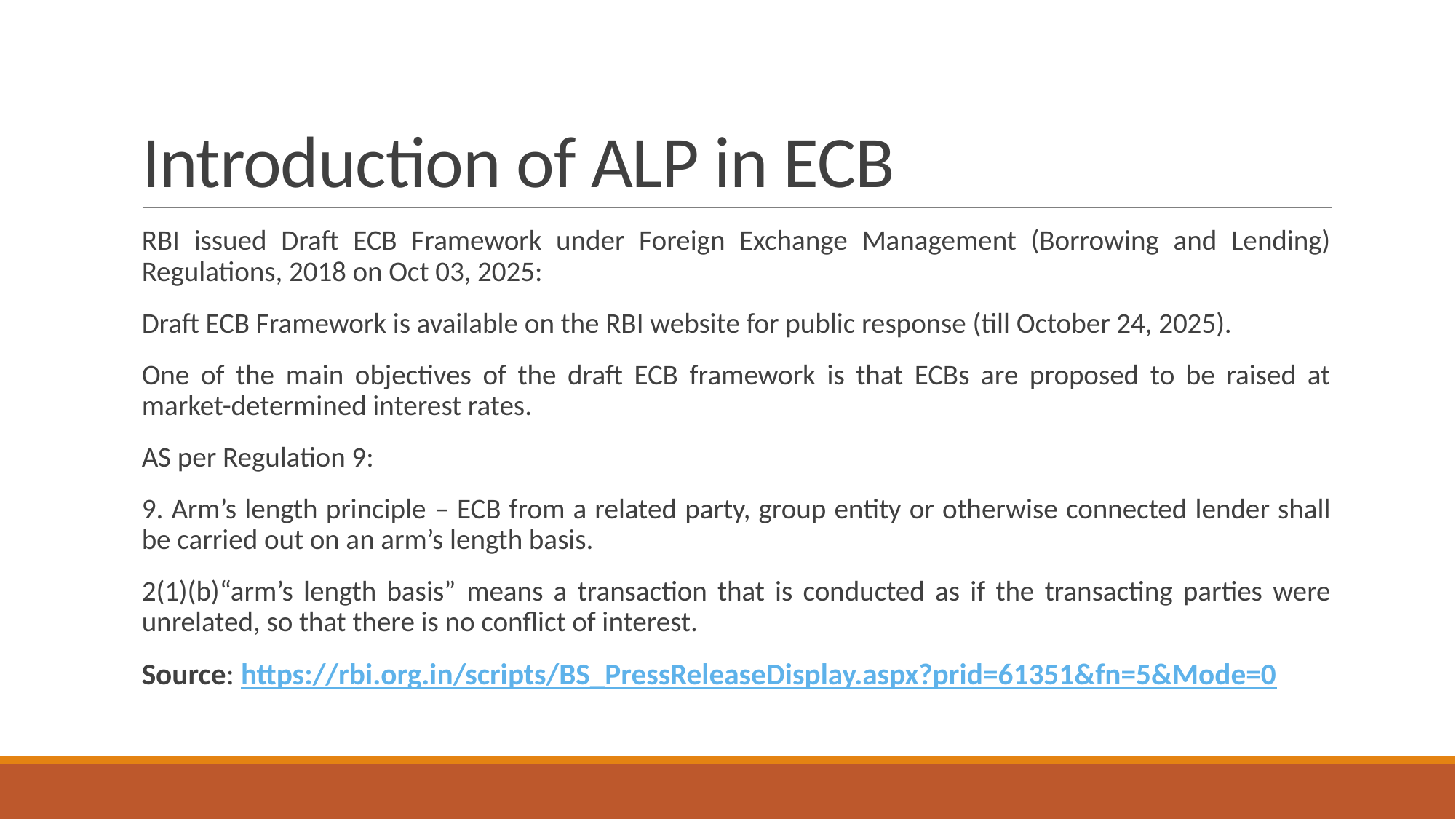

# Introduction of ALP in ECB
RBI issued Draft ECB Framework under Foreign Exchange Management (Borrowing and Lending) Regulations, 2018 on Oct 03, 2025:
Draft ECB Framework is available on the RBI website for public response (till October 24, 2025).
One of the main objectives of the draft ECB framework is that ECBs are proposed to be raised at market-determined interest rates.
AS per Regulation 9:
9. Arm’s length principle – ECB from a related party, group entity or otherwise connected lender shall be carried out on an arm’s length basis.
2(1)(b)“arm’s length basis” means a transaction that is conducted as if the transacting parties were unrelated, so that there is no conflict of interest.
Source: https://rbi.org.in/scripts/BS_PressReleaseDisplay.aspx?prid=61351&fn=5&Mode=0